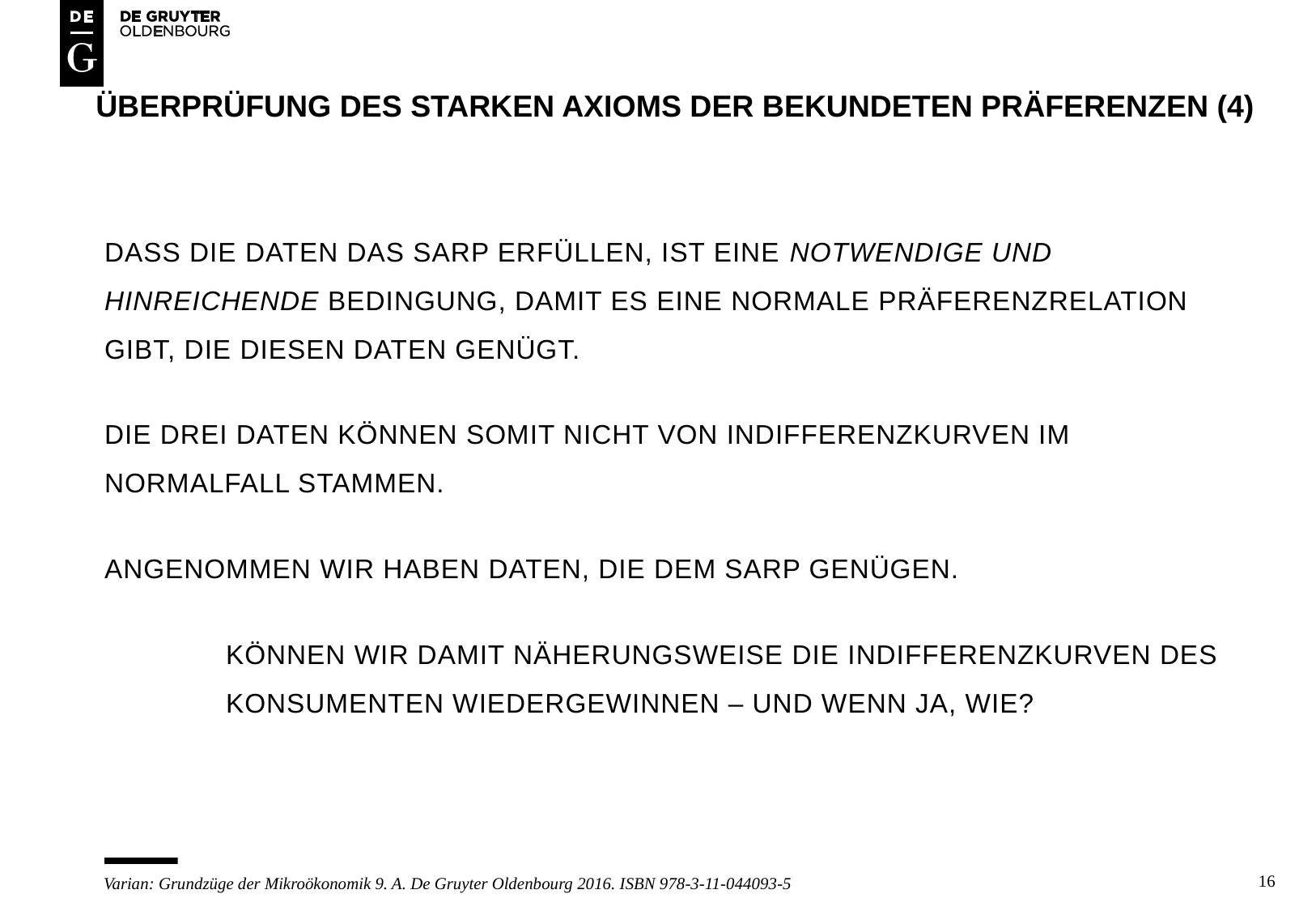

# Überprüfung des starken axioms der bekundeten präferenzen (4)

Dass die Daten das SARP erfüllen, ist eine notwendige und hinreichende Bedingung, damit es eine Normale Präferenzrelation gibt, die diesen Daten genügt.
Die drei Daten können somit nicht von Indifferenzkurven im Normalfall stammen.
Angenommen wir haben daten, die dem SARp genügen.
	können wir damit näherungsweise die Indifferenzkurven des 	Konsumenten wiedergewinnen – und wenn ja, Wie?
16
Varian: Grundzüge der Mikroökonomik 9. A. De Gruyter Oldenbourg 2016. ISBN 978-3-11-044093-5